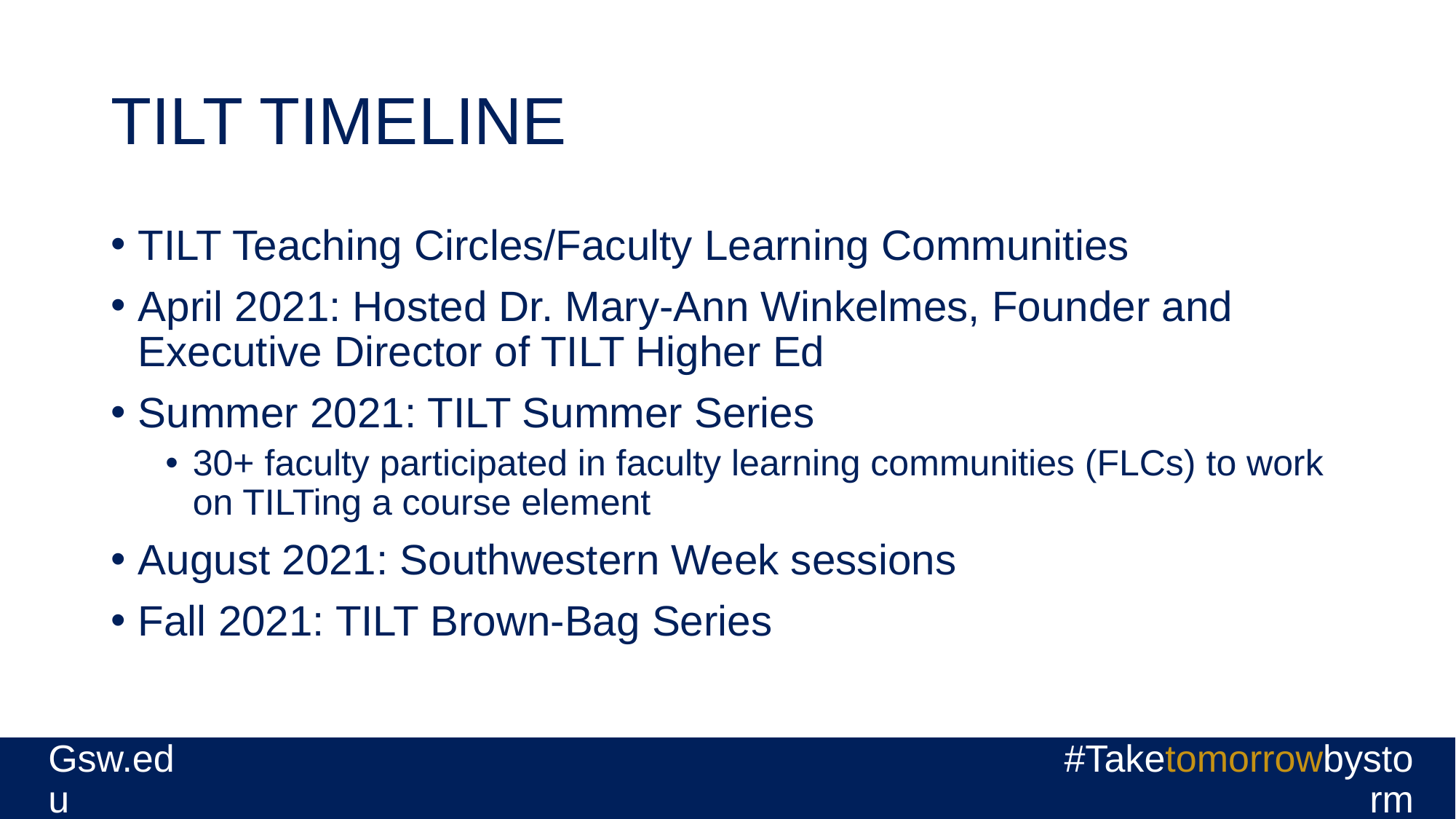

# TILT TIMELINE
TILT Teaching Circles/Faculty Learning Communities
April 2021: Hosted Dr. Mary-Ann Winkelmes, Founder and Executive Director of TILT Higher Ed
Summer 2021: TILT Summer Series
30+ faculty participated in faculty learning communities (FLCs) to work on TILTing a course element
August 2021: Southwestern Week sessions
Fall 2021: TILT Brown-Bag Series